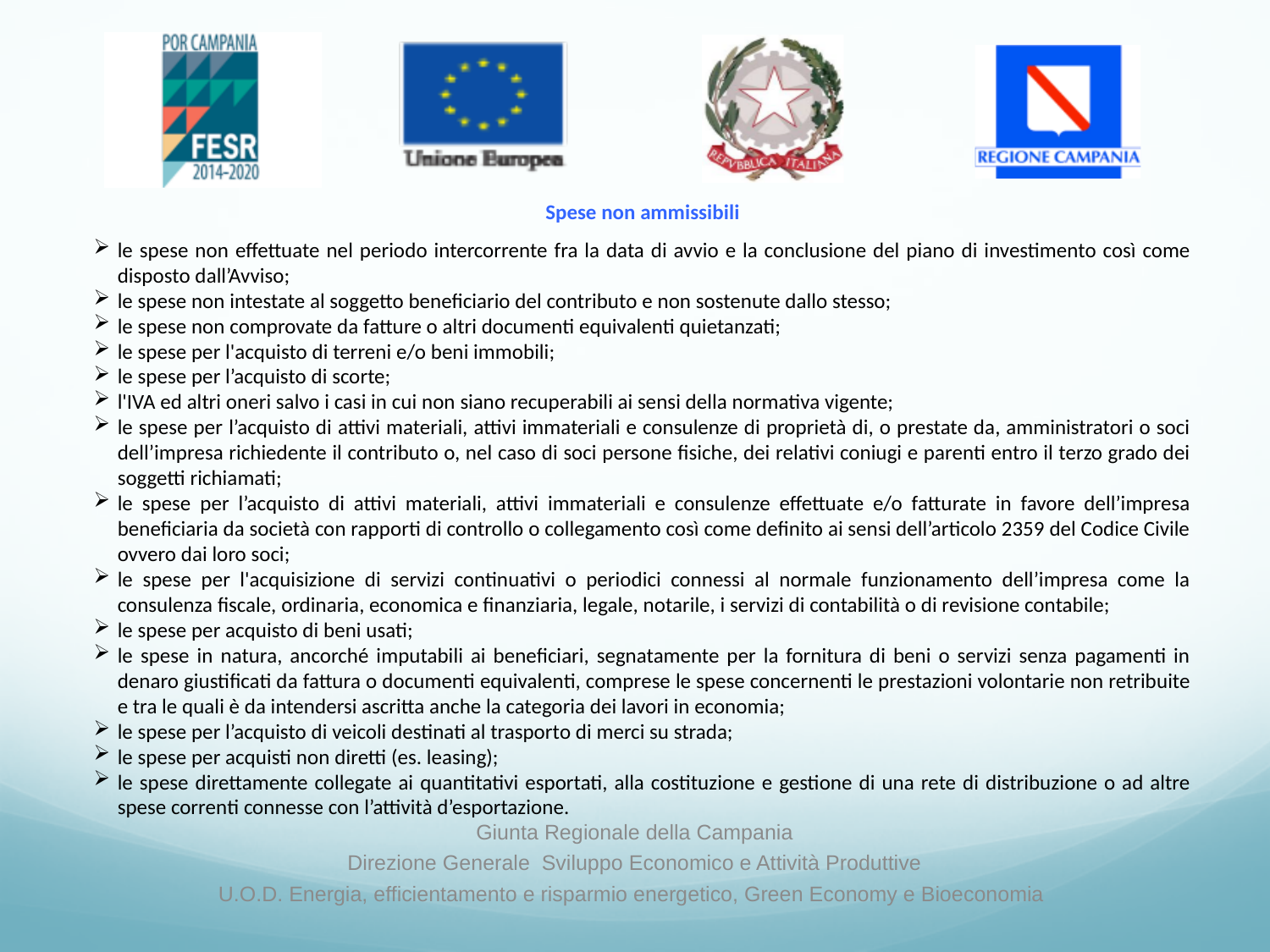

Spese non ammissibili

le spese non effettuate nel periodo intercorrente fra la data di avvio e la conclusione del piano di investimento così come disposto dall’Avviso;
le spese non intestate al soggetto beneficiario del contributo e non sostenute dallo stesso;
le spese non comprovate da fatture o altri documenti equivalenti quietanzati;
le spese per l'acquisto di terreni e/o beni immobili;
le spese per l’acquisto di scorte;
l'IVA ed altri oneri salvo i casi in cui non siano recuperabili ai sensi della normativa vigente;
le spese per l’acquisto di attivi materiali, attivi immateriali e consulenze di proprietà di, o prestate da, amministratori o soci dell’impresa richiedente il contributo o, nel caso di soci persone fisiche, dei relativi coniugi e parenti entro il terzo grado dei soggetti richiamati;
le spese per l’acquisto di attivi materiali, attivi immateriali e consulenze effettuate e/o fatturate in favore dell’impresa beneficiaria da società con rapporti di controllo o collegamento così come definito ai sensi dell’articolo 2359 del Codice Civile ovvero dai loro soci;
le spese per l'acquisizione di servizi continuativi o periodici connessi al normale funzionamento dell’impresa come la consulenza fiscale, ordinaria, economica e finanziaria, legale, notarile, i servizi di contabilità o di revisione contabile;
le spese per acquisto di beni usati;
le spese in natura, ancorché imputabili ai beneficiari, segnatamente per la fornitura di beni o servizi senza pagamenti in denaro giustificati da fattura o documenti equivalenti, comprese le spese concernenti le prestazioni volontarie non retribuite e tra le quali è da intendersi ascritta anche la categoria dei lavori in economia;
le spese per l’acquisto di veicoli destinati al trasporto di merci su strada;
le spese per acquisti non diretti (es. leasing);
le spese direttamente collegate ai quantitativi esportati, alla costituzione e gestione di una rete di distribuzione o ad altre spese correnti connesse con l’attività d’esportazione.

Giunta Regionale della Campania
Direzione Generale  Sviluppo Economico e Attività Produttive
U.O.D. Energia, efficientamento e risparmio energetico, Green Economy e Bioeconomia